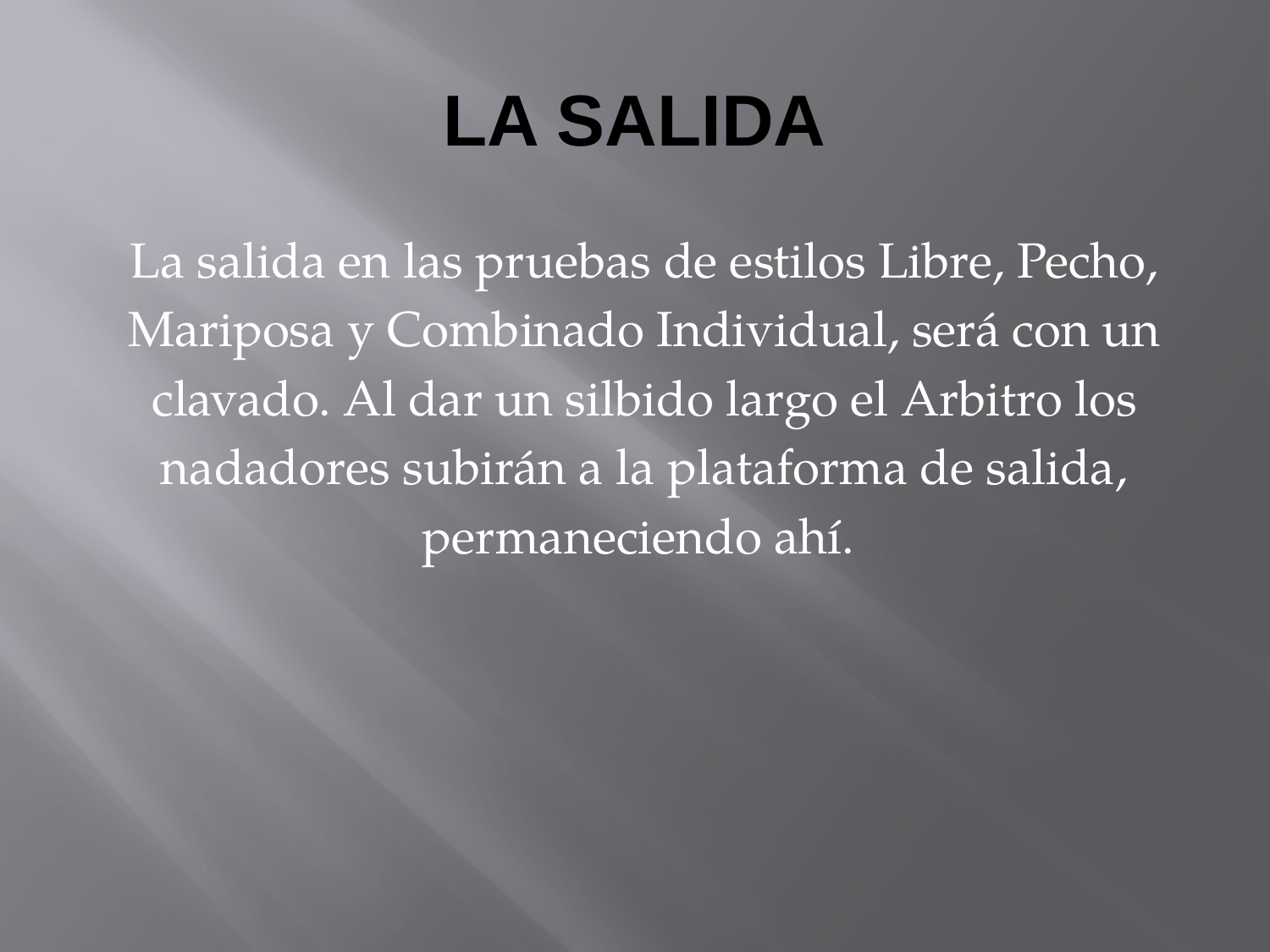

# LA SALIDA
La salida en las pruebas de estilos Libre, Pecho,
Mariposa y Combinado Individual, será con un
clavado. Al dar un silbido largo el Arbitro los
nadadores subirán a la plataforma de salida,
permaneciendo ahí.